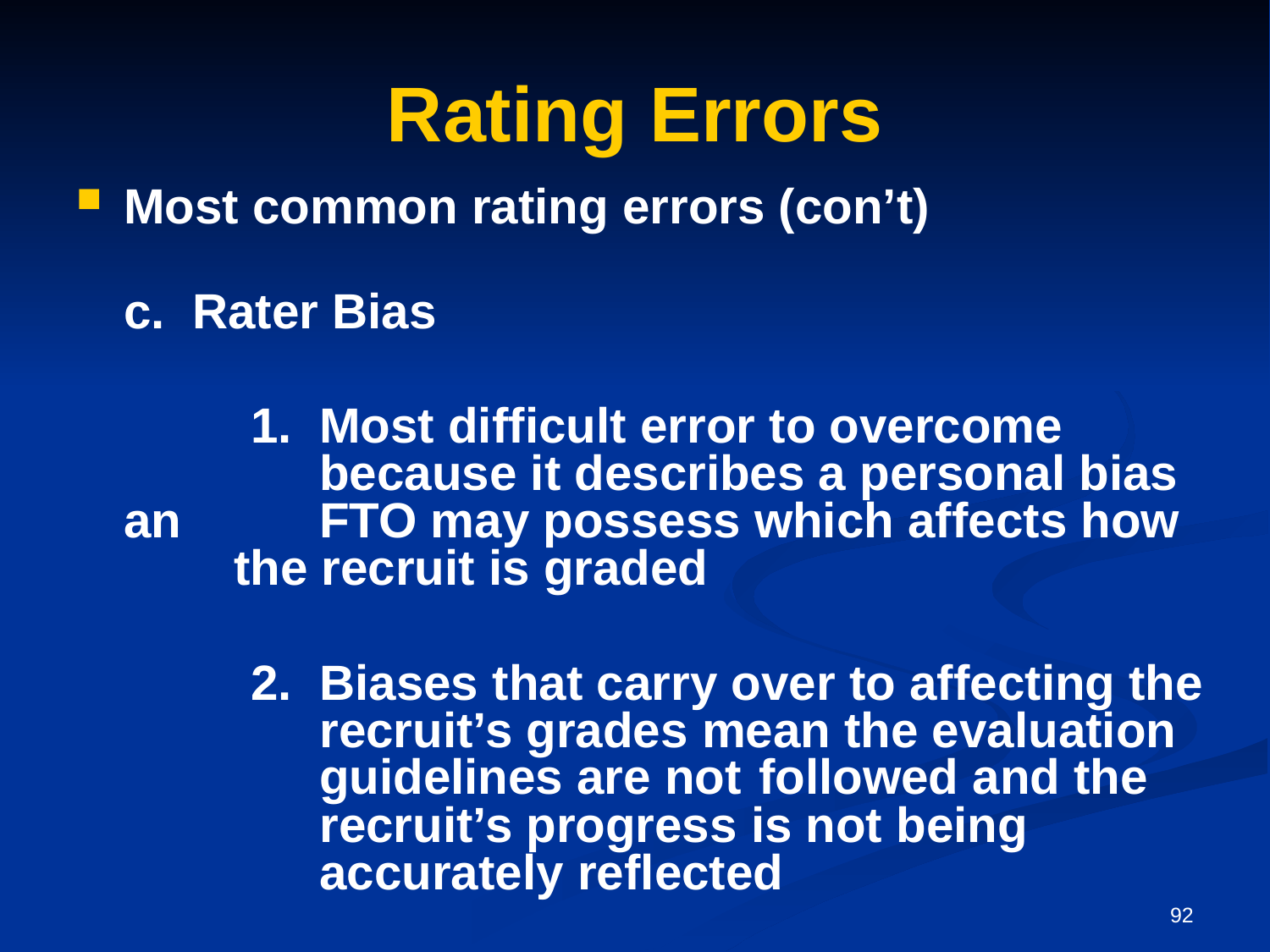

# Rating Errors
Most common rating errors (con’t)

	c.  Rater Bias

		1.  Most difficult error to overcome 	   	     because it describes a personal bias an 	     FTO may possess which affects how           the recruit is graded

		2.  Biases that carry over to affecting the 	     recruit’s grades mean the evaluation 	     guidelines are not 	followed and the 	     recruit’s progress is not being 	   	     accurately reflected

92